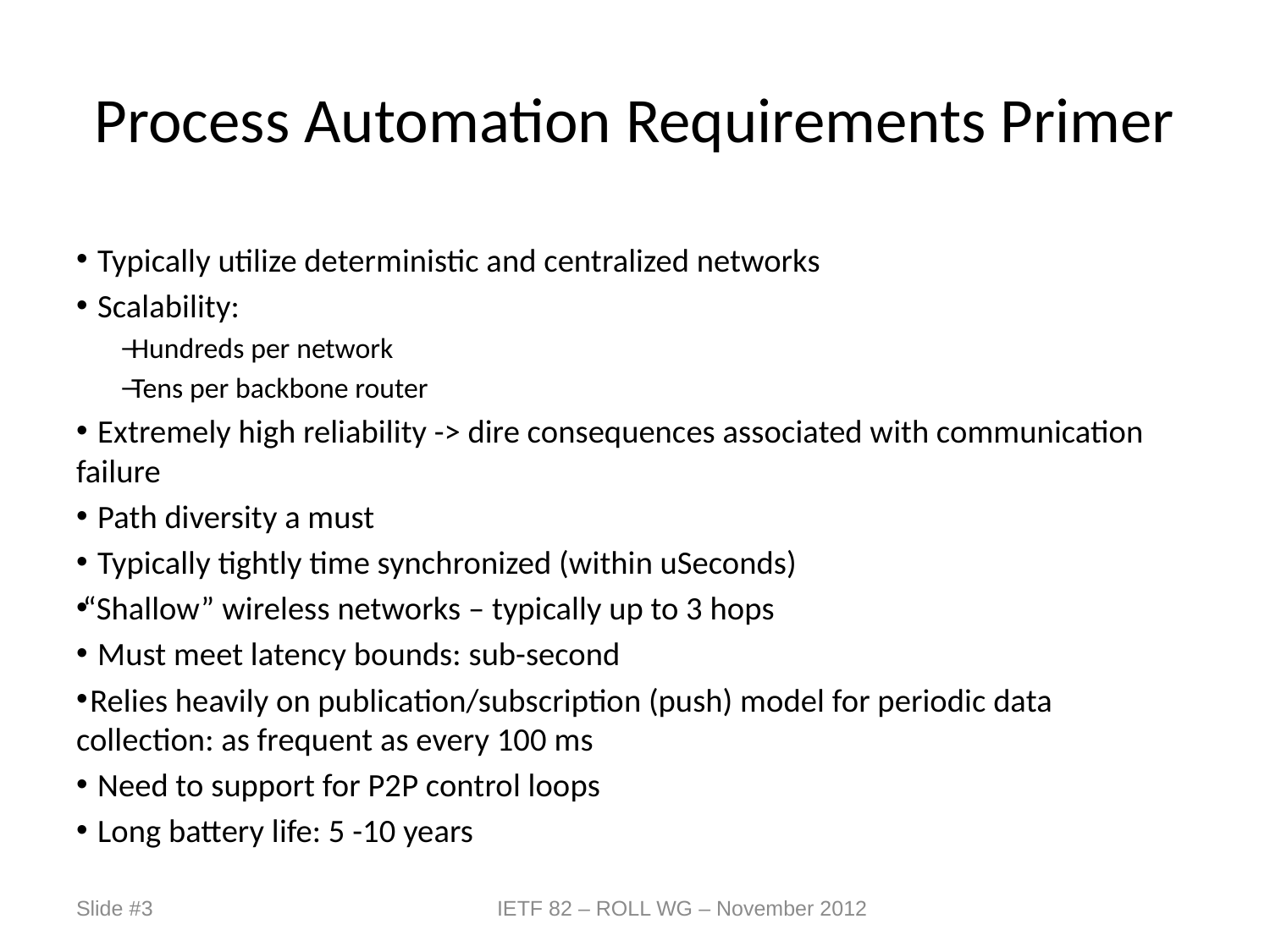

# Process Automation Requirements Primer
  Typically utilize deterministic and centralized networks
  Scalability:
Hundreds per network
Tens per backbone router
  Extremely high reliability -> dire consequences associated with communication failure
  Path diversity a must
  Typically tightly time synchronized (within uSeconds)
“Shallow” wireless networks – typically up to 3 hops
  Must meet latency bounds: sub-second
 Relies heavily on publication/subscription (push) model for periodic data collection: as frequent as every 100 ms
  Need to support for P2P control loops
  Long battery life: 5 -10 years

Slide #3
IETF 82 – ROLL WG – November 2012